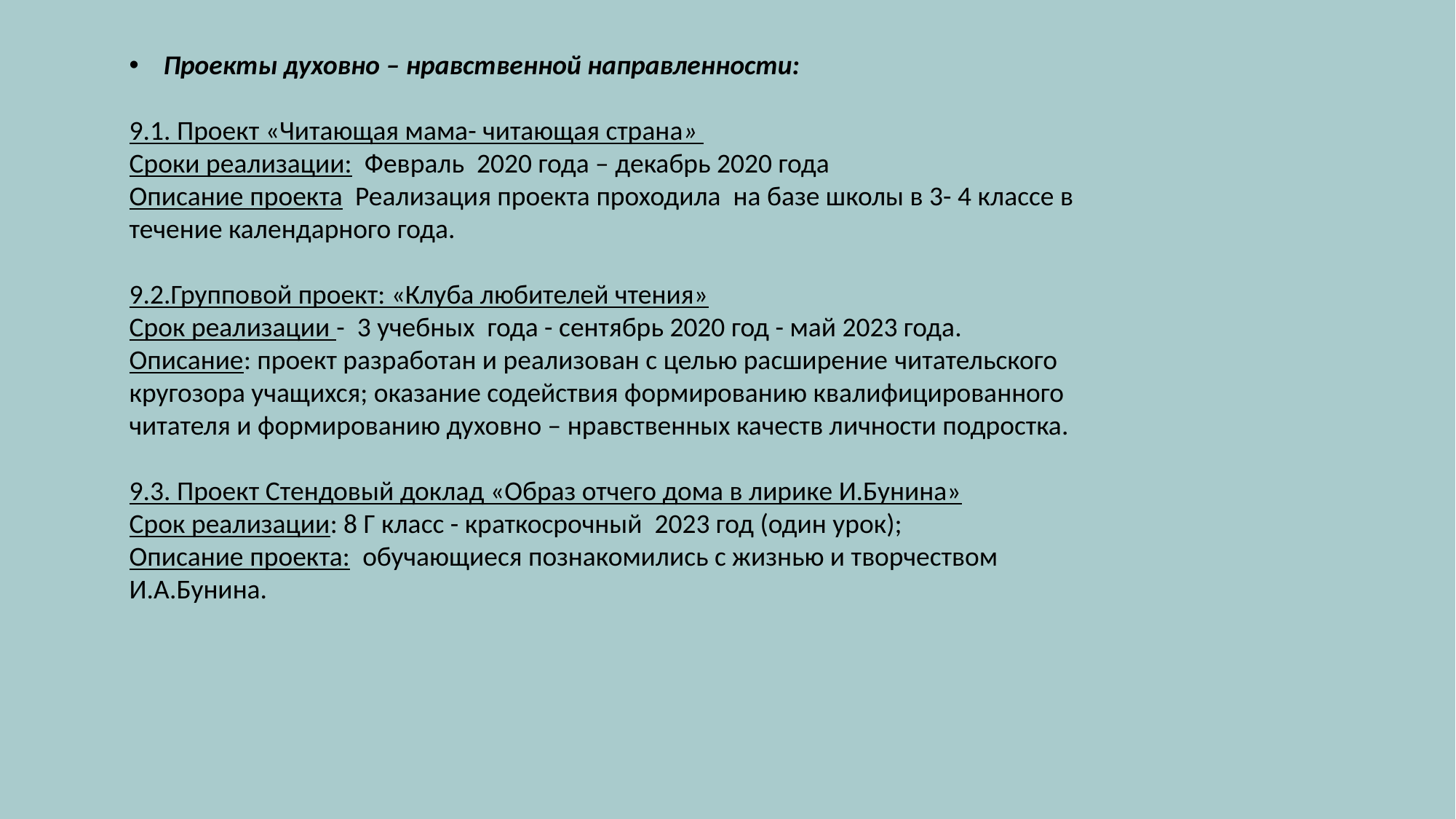

Проекты духовно – нравственной направленности:

9.1. Проект «Читающая мама- читающая страна»
Сроки реализации:  Февраль  2020 года – декабрь 2020 года
Описание проекта  Реализация проекта проходила  на базе школы в 3- 4 классе в течение календарного года.

9.2.Групповой проект: «Клуба любителей чтения»
Срок реализации -  3 учебных  года - сентябрь 2020 год - май 2023 года.
Описание: проект разработан и реализован с целью расширение читательского кругозора учащихся; оказание содействия формированию квалифицированного читателя и формированию духовно – нравственных качеств личности подростка.

9.3. Проект Стендовый доклад «Образ отчего дома в лирике И.Бунина»
Срок реализации: 8 Г класс - краткосрочный  2023 год (один урок);
Описание проекта:  обучающиеся познакомились с жизнью и творчеством И.А.Бунина.